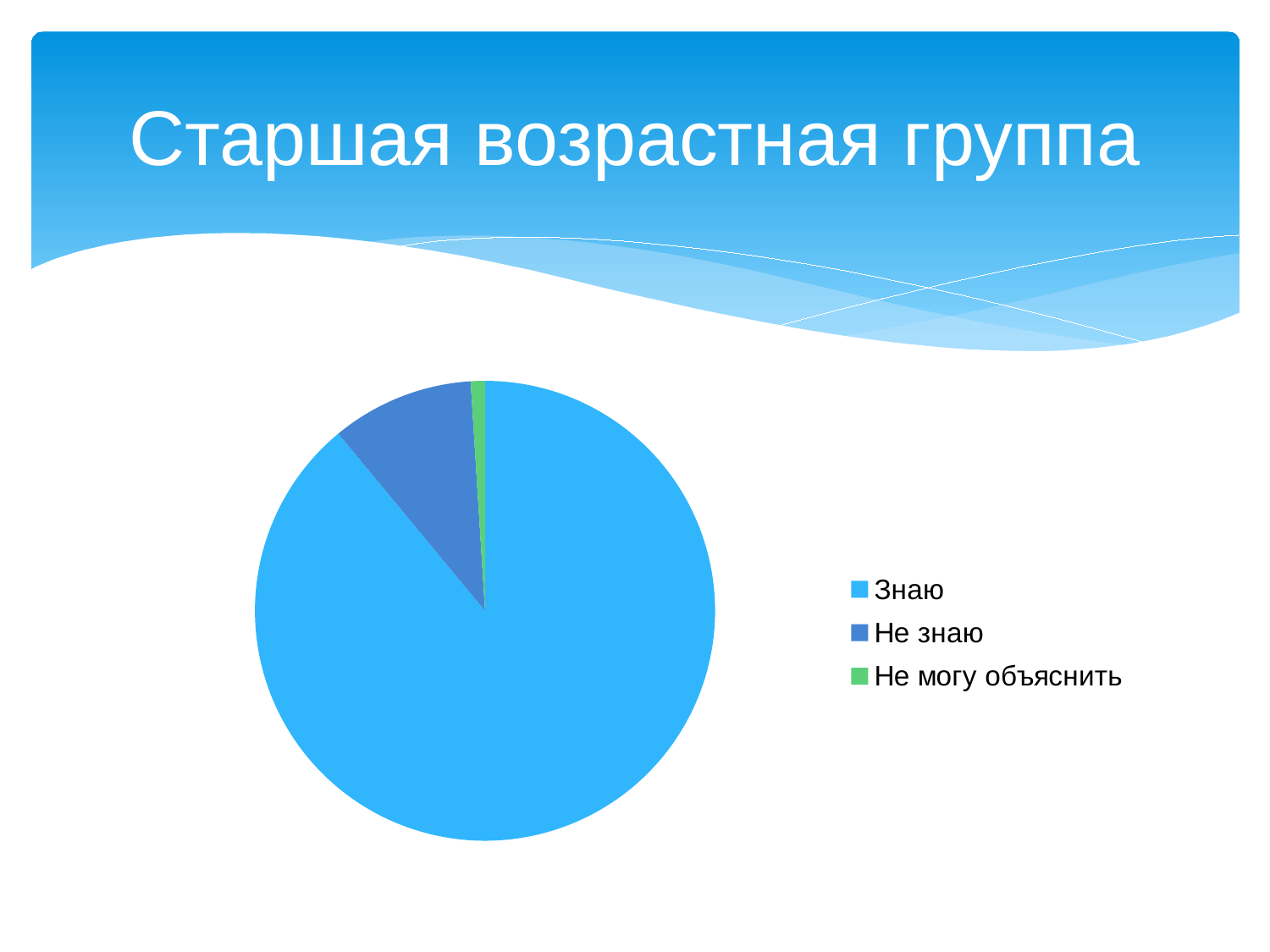

# Старшая возрастная группа

### Chart

| Category |  |
|---|---|
| Знаю | 0.89 |
| Не знаю | 0.1 |
| Не могу объяснить | 0.010000000000000004 |